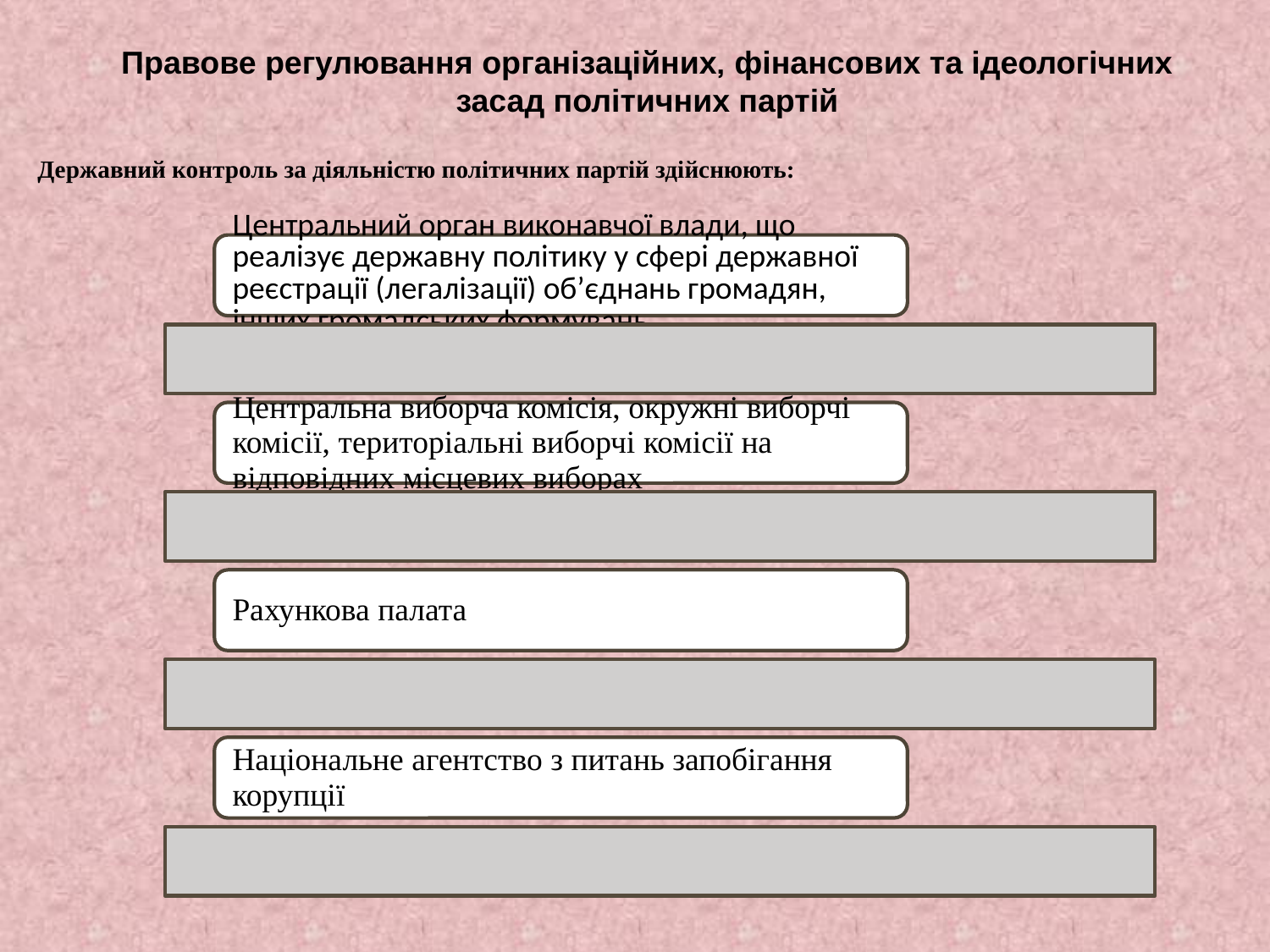

Правове регулювання організаційних, фінансових та ідеологічних засад політичних партій

Державний контроль за діяльністю політичних партій здійснюють:
Центральний орган виконавчої влади, що реалізує державну політику у сфері державної реєстрації (легалізації) об’єднань громадян, інших громадських формувань
Центральна виборча комісія, окружні виборчі комісії, територіальні виборчі комісії на відповідних місцевих виборах
Рахункова палата
Національне агентство з питань запобігання корупції